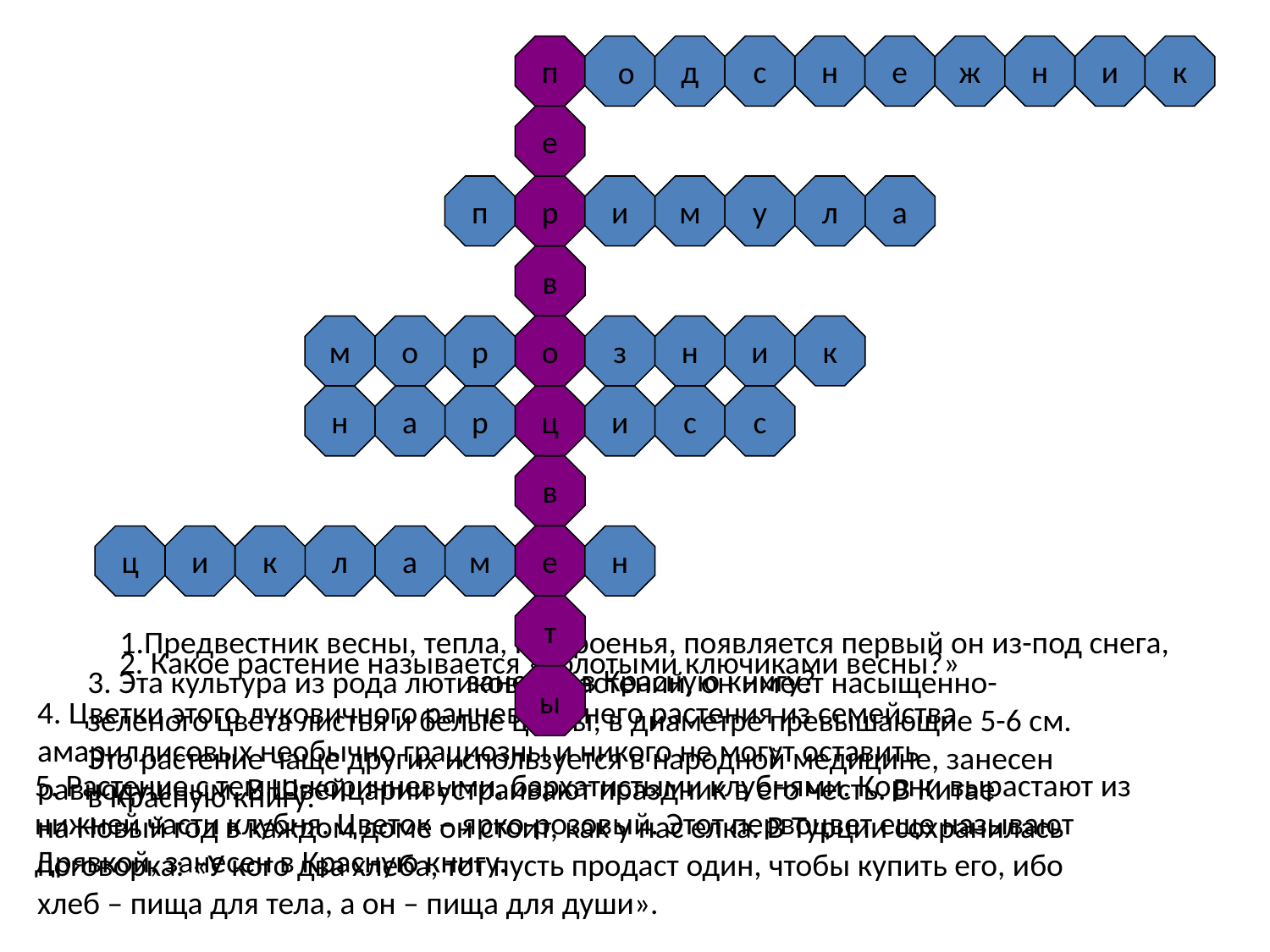

п

д
с
н
е
ж
н
и
к
о
е
п
р
и
м
у
л
а
в
м
о
р
о
з
н
и
к
н
а
р
ц
и
с
с
в
ц
и
к
л
а
м
е
н
т
1.Предвестник весны, тепла, настроенья, появляется первый он из-под снега, занесен в Красную книгу?
2. Какое растение называется «золотыми ключиками весны?»
3. Эта культура из рода лютиковых растений, он имеет насыщенно-
зеленого цвета листья и белые цветы, в диаметре превышающие 5-6 см.
Это растение чаще других используется в народной медицине, занесен
в Красную книгу.

ы
4. Цветки этого луковичного ранневесеннего растения из семейства
амариллисовых необычно грациозны и никого не могут оставить
равнодушным. В Швейцарии устраивают праздник в его честь. В Китае
на Новый год в каждом доме он стоит, как у нас елка. В Турции сохранилась
поговорка: «У кого два хлеба, тот пусть продаст один, чтобы купить его, ибо
хлеб – пища для тела, а он – пища для души».
5. Растение с темно-коричневыми, бархатистыми клубнями. Корни вырастают из
нижней части клубня. Цветок – ярко-розовый. Этот первоцвет еще называют
Дрявкой, занесен в Красную книгу.